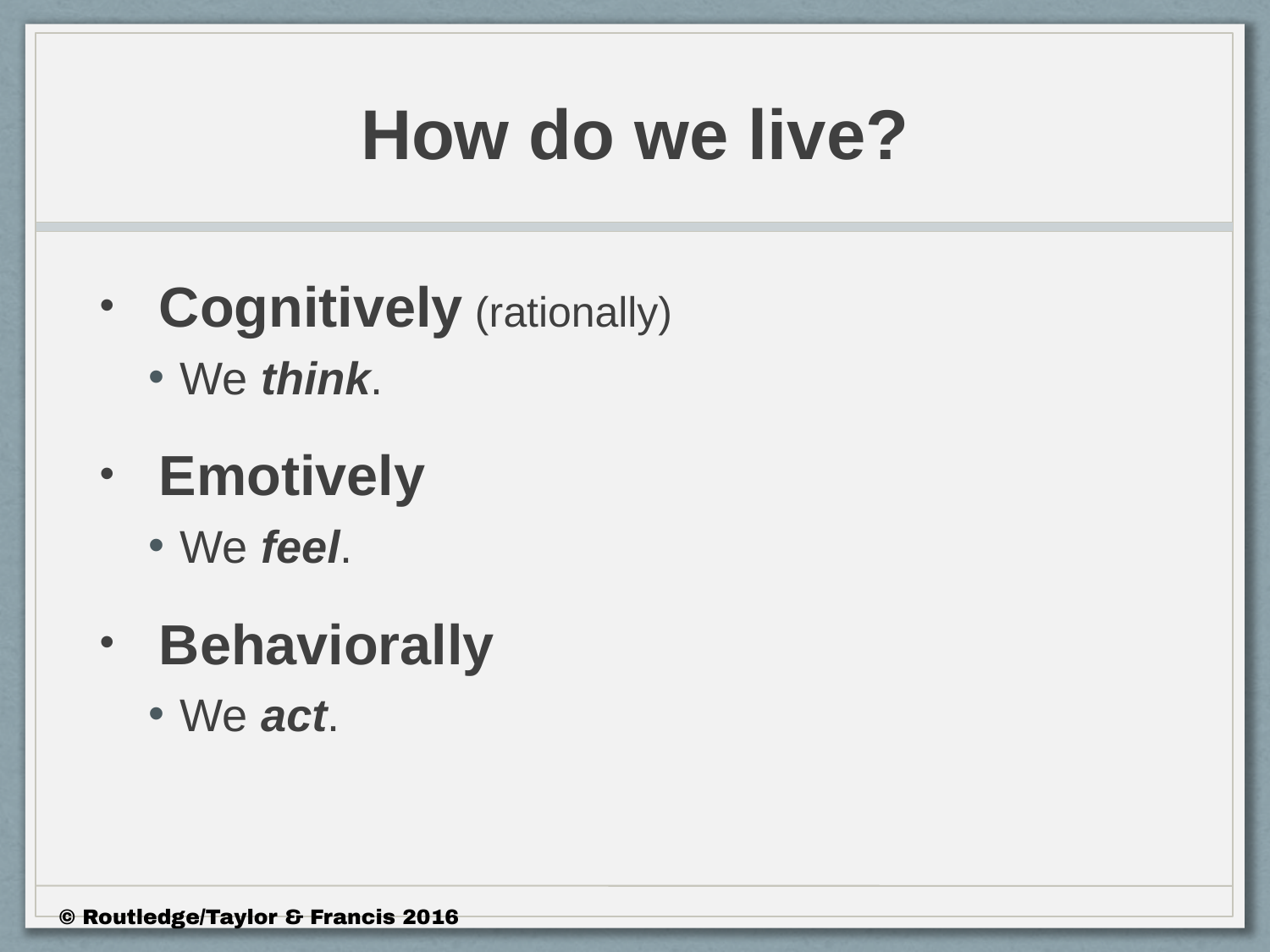

# How do we live?
 Cognitively (rationally)
We think.
 Emotively
We feel.
 Behaviorally
We act.
© Routledge/Taylor & Francis 2016